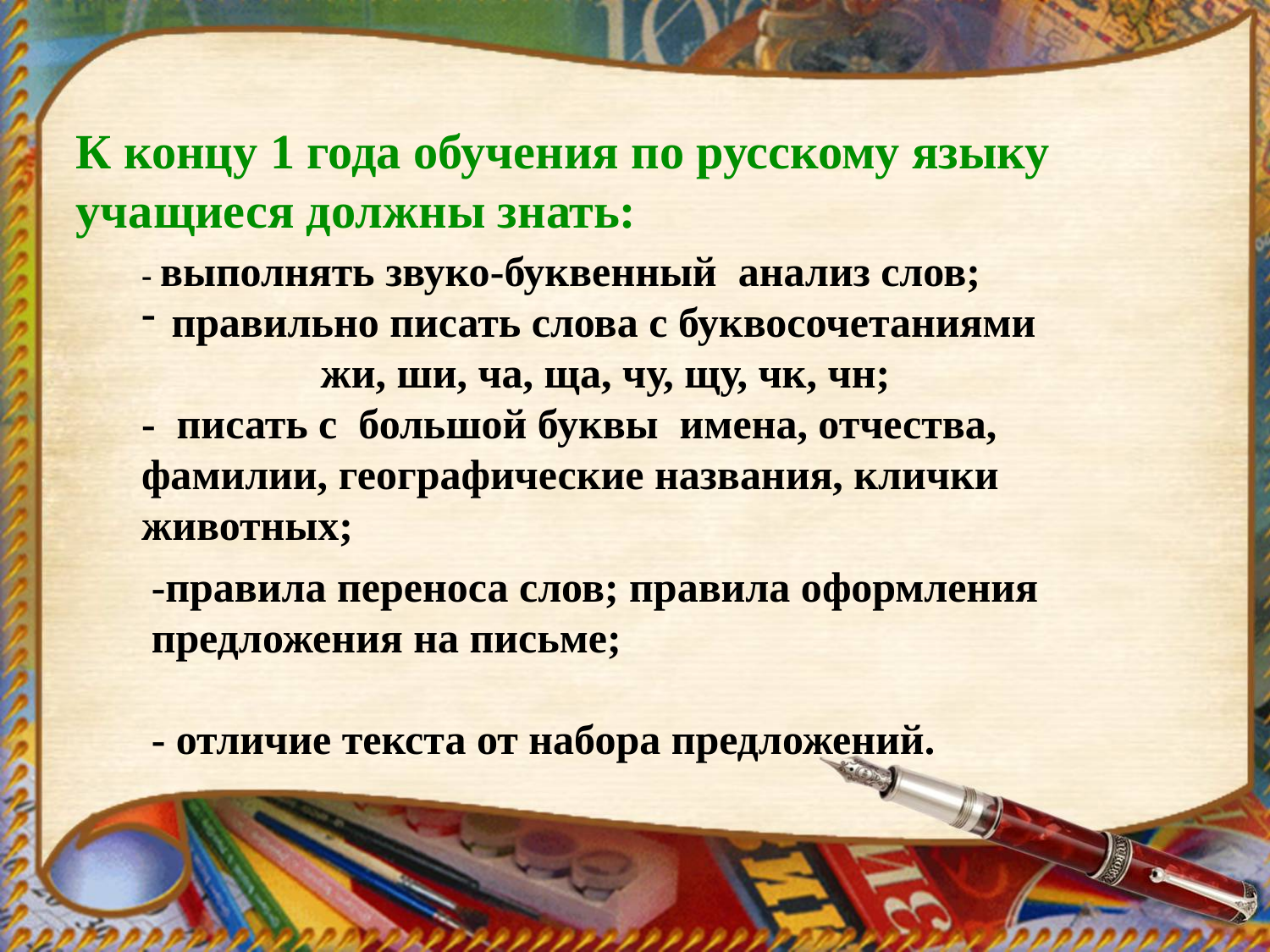

К концу 1 года обучения по русскому языку
учащиеся должны знать:

- выполнять звуко-буквенный  анализ слов;
правильно писать слова с буквосочетаниями
жи, ши, ча, ща, чу, щу, чк, чн;
-  писать с  большой буквы  имена, отчества, фамилии, географические названия, клички животных;

-правила переноса слов; правила оформления предложения на письме;

- отличие текста от набора предложений.